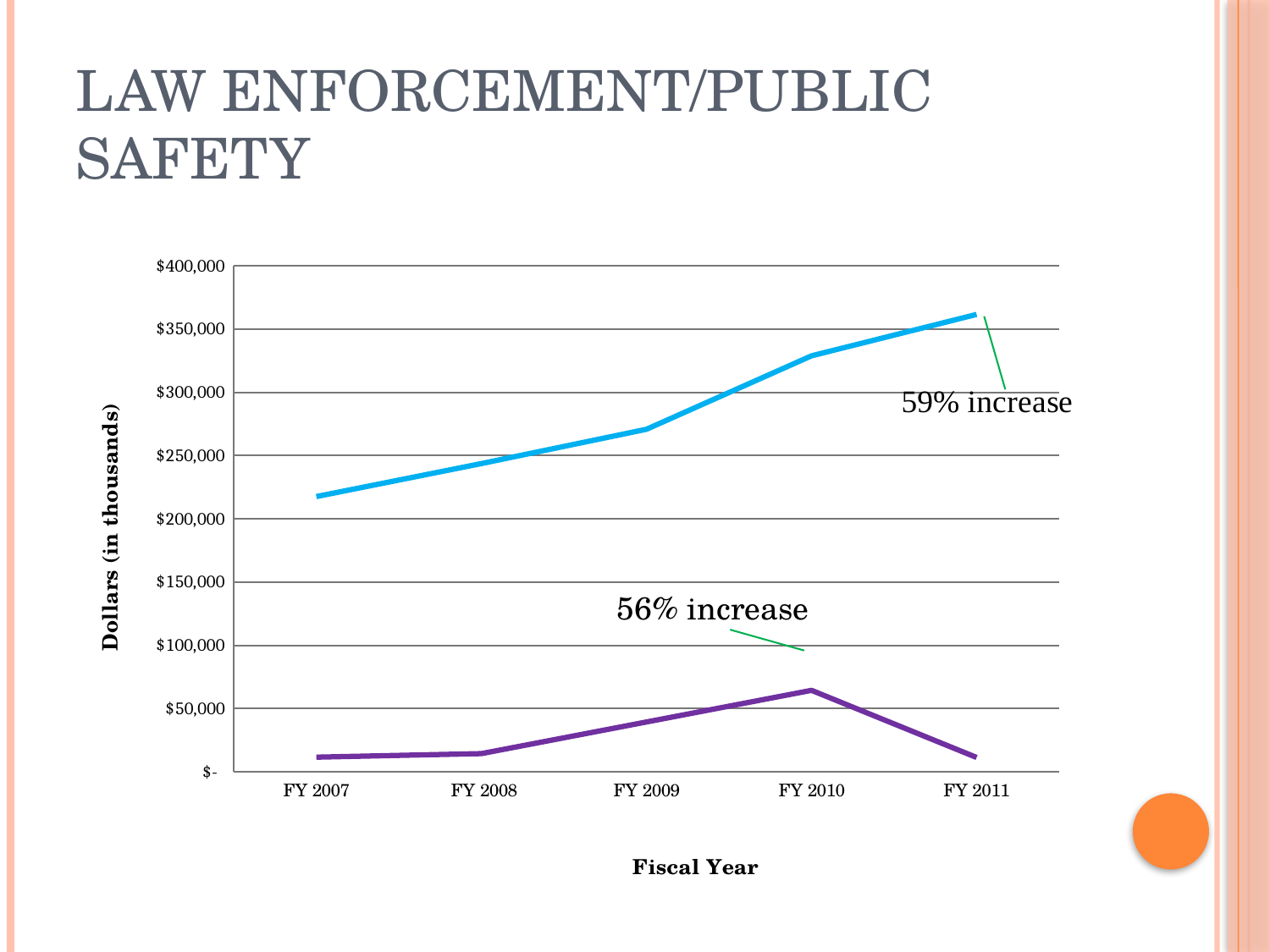

# Law Enforcement/Public Safety

### Chart

| Category |  • OIP Program |  • Construction |
|---|---|---|
| FY 2007 | 217611.0 | 11605.0 |
|  FY 2008 | 243657.0 | 14393.0 |
| FY 2009 | 270785.0 | 39399.0 |
| FY 2010 | 328855.0 | 64407.0 |
| FY 2011 | 361575.0 | 11377.0 |
56% increase